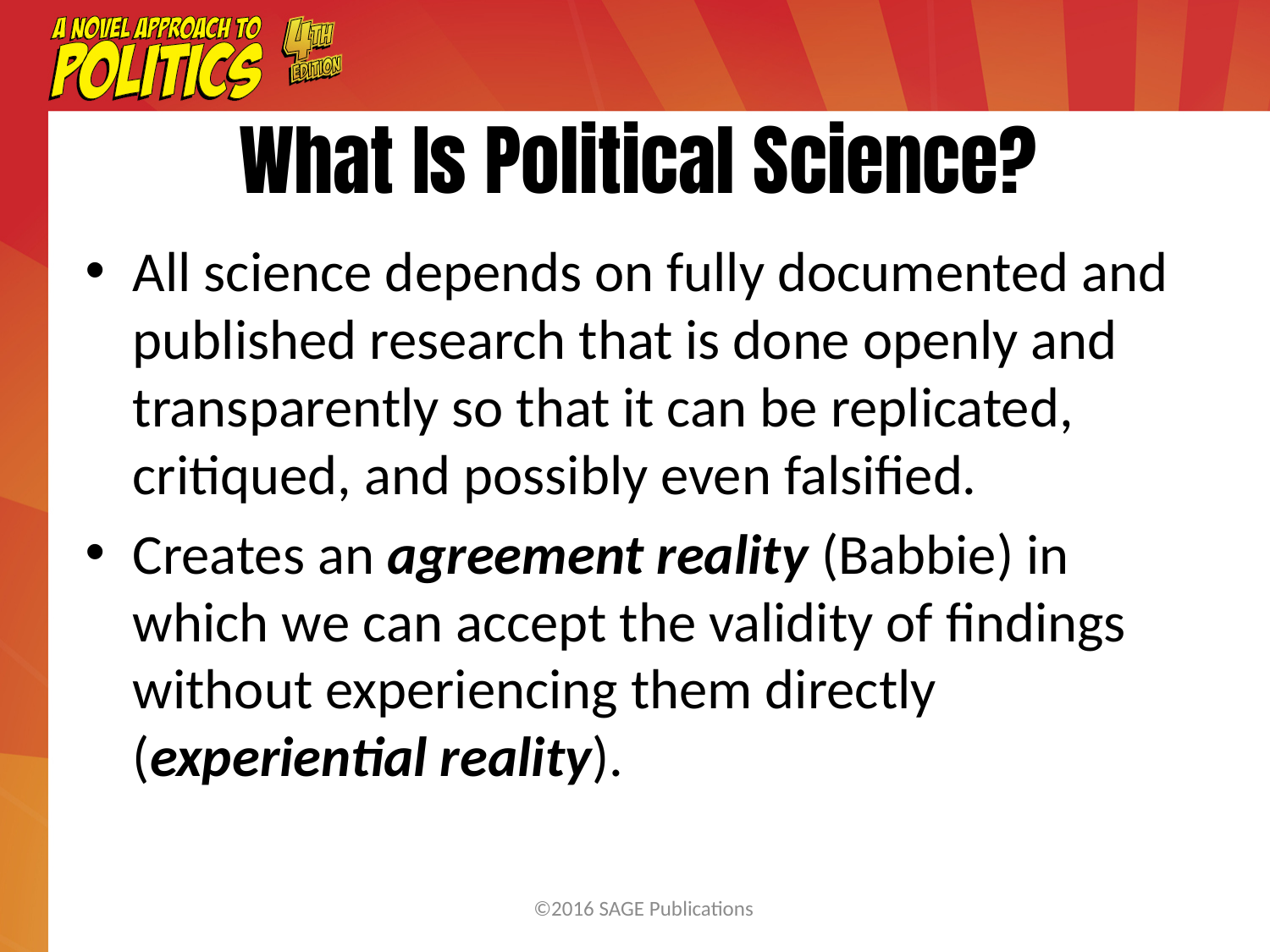

What Is Political Science?
All science depends on fully documented and published research that is done openly and transparently so that it can be replicated, critiqued, and possibly even falsified.
Creates an agreement reality (Babbie) in which we can accept the validity of findings without experiencing them directly (experiential reality).